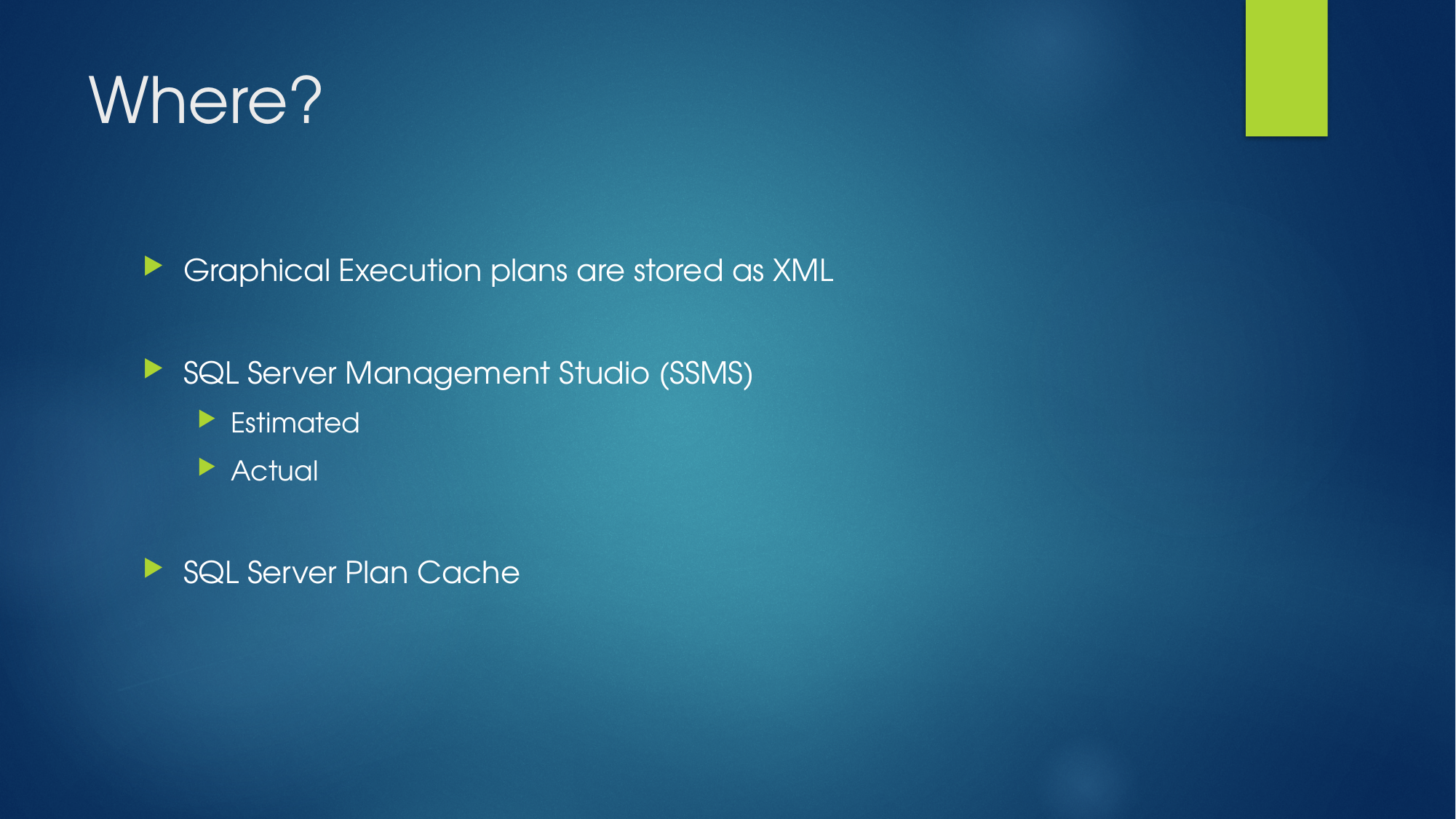

# Where?
Graphical Execution plans are stored as XML

SQL Server Management Studio (SSMS)
Estimated
Actual

SQL Server Plan Cache